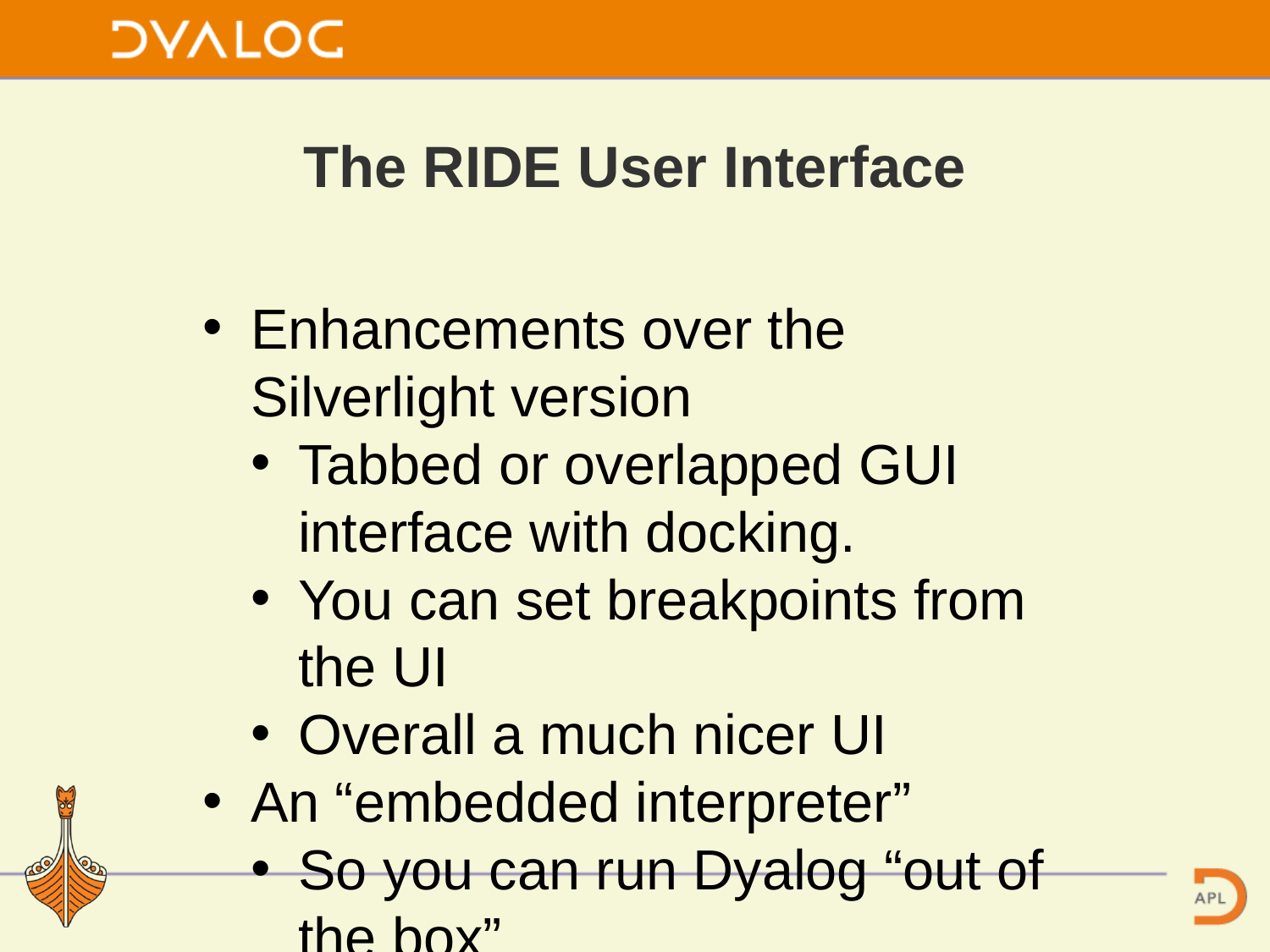

# The RIDE User Interface
Enhancements over the Silverlight version
Tabbed or overlapped GUI interface with docking.
You can set breakpoints from the UI
Overall a much nicer UI
An “embedded interpreter”
So you can run Dyalog “out of the box”